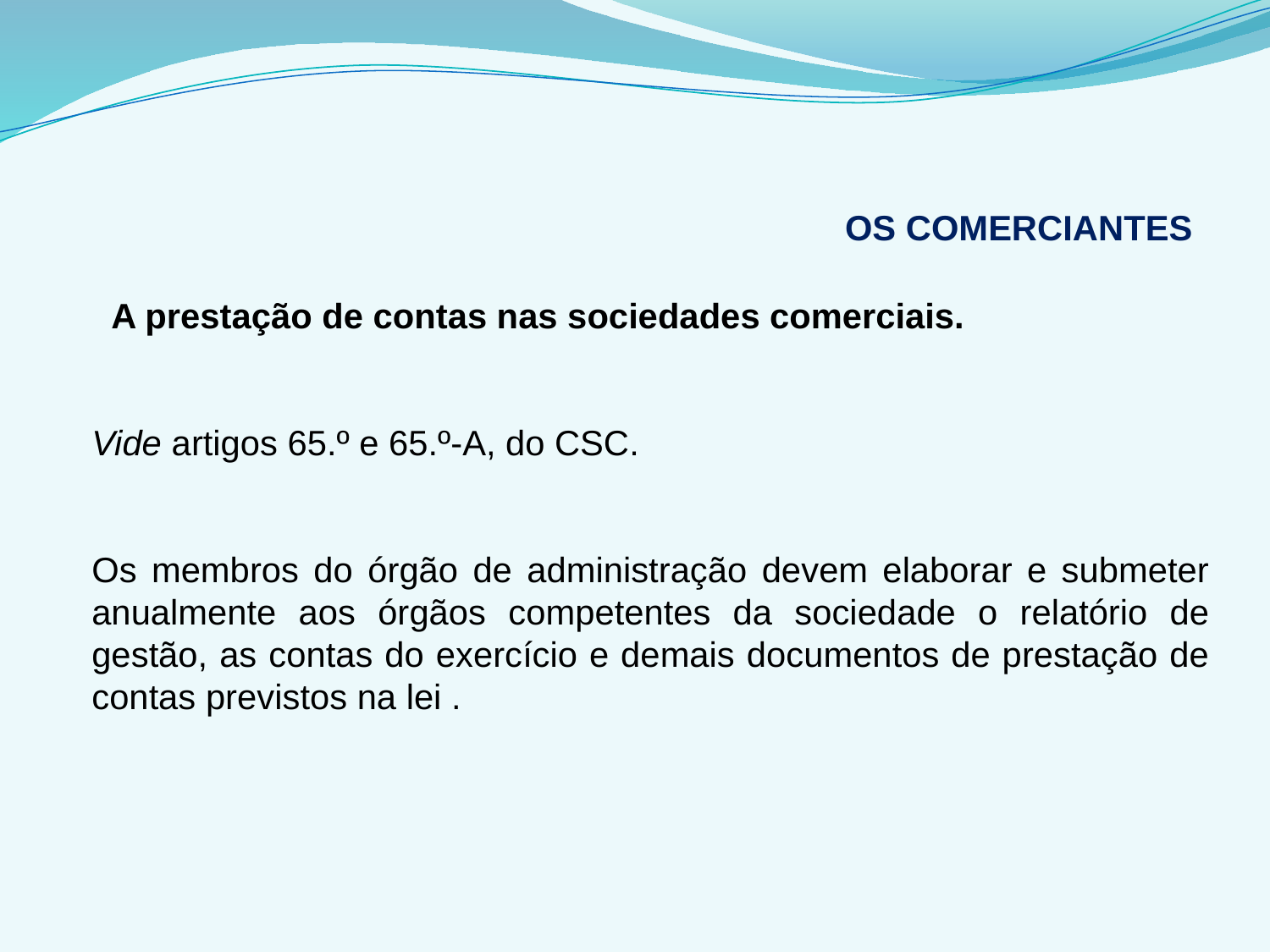

# OS COMERCIANTES
  A prestação de contas nas sociedades comerciais.

Vide artigos 65.º e 65.º-A, do CSC.

Os membros do órgão de administração devem elaborar e submeter anualmente aos órgãos competentes da sociedade o relatório de gestão, as contas do exercício e demais documentos de prestação de contas previstos na lei .